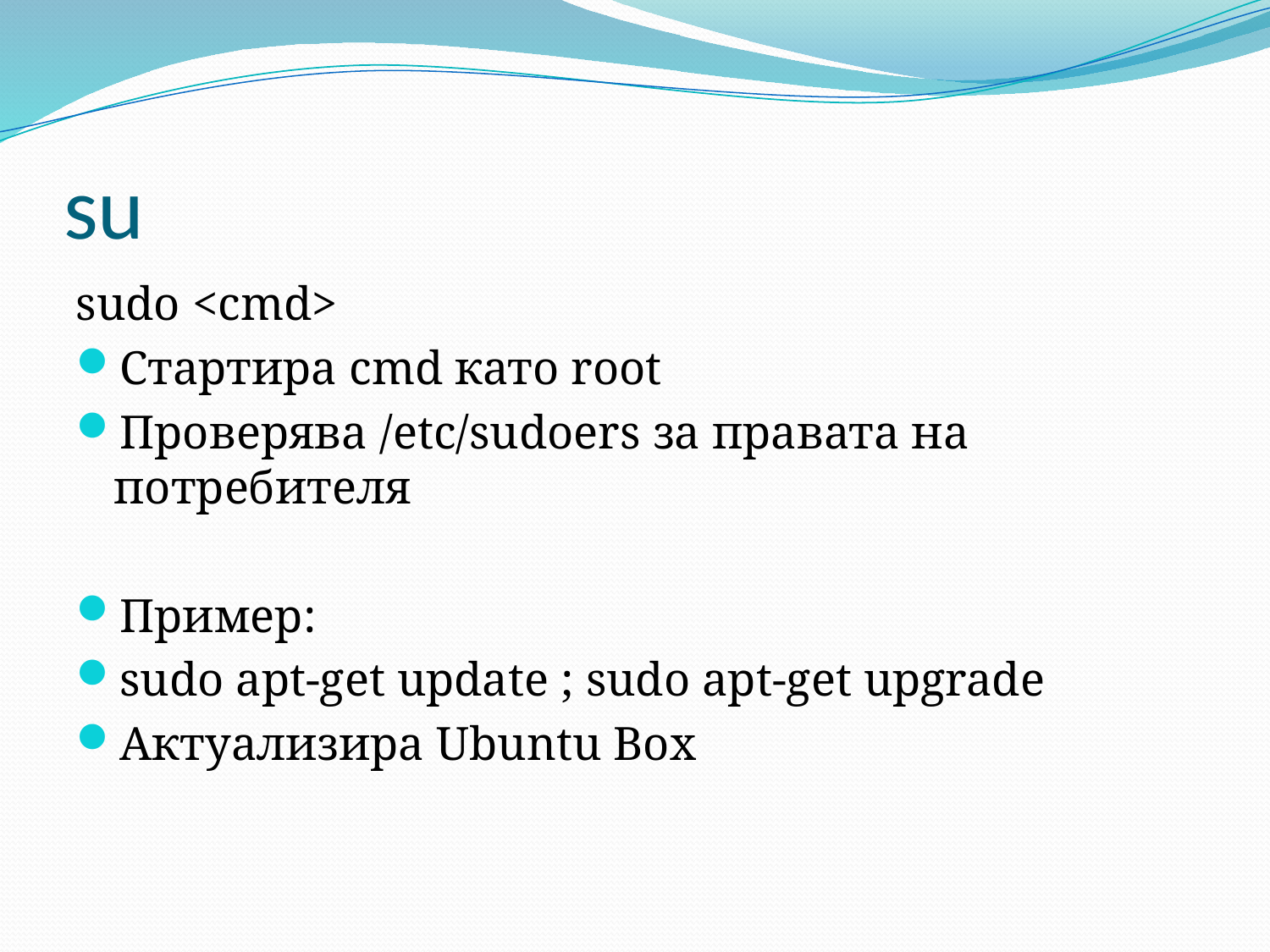

# su
sudo <cmd>
Стартира cmd като root
Проверява /etc/sudoers за правата на потребителя

Пример:
sudo apt-get update ; sudo apt-get upgrade
Актуализира Ubuntu Box